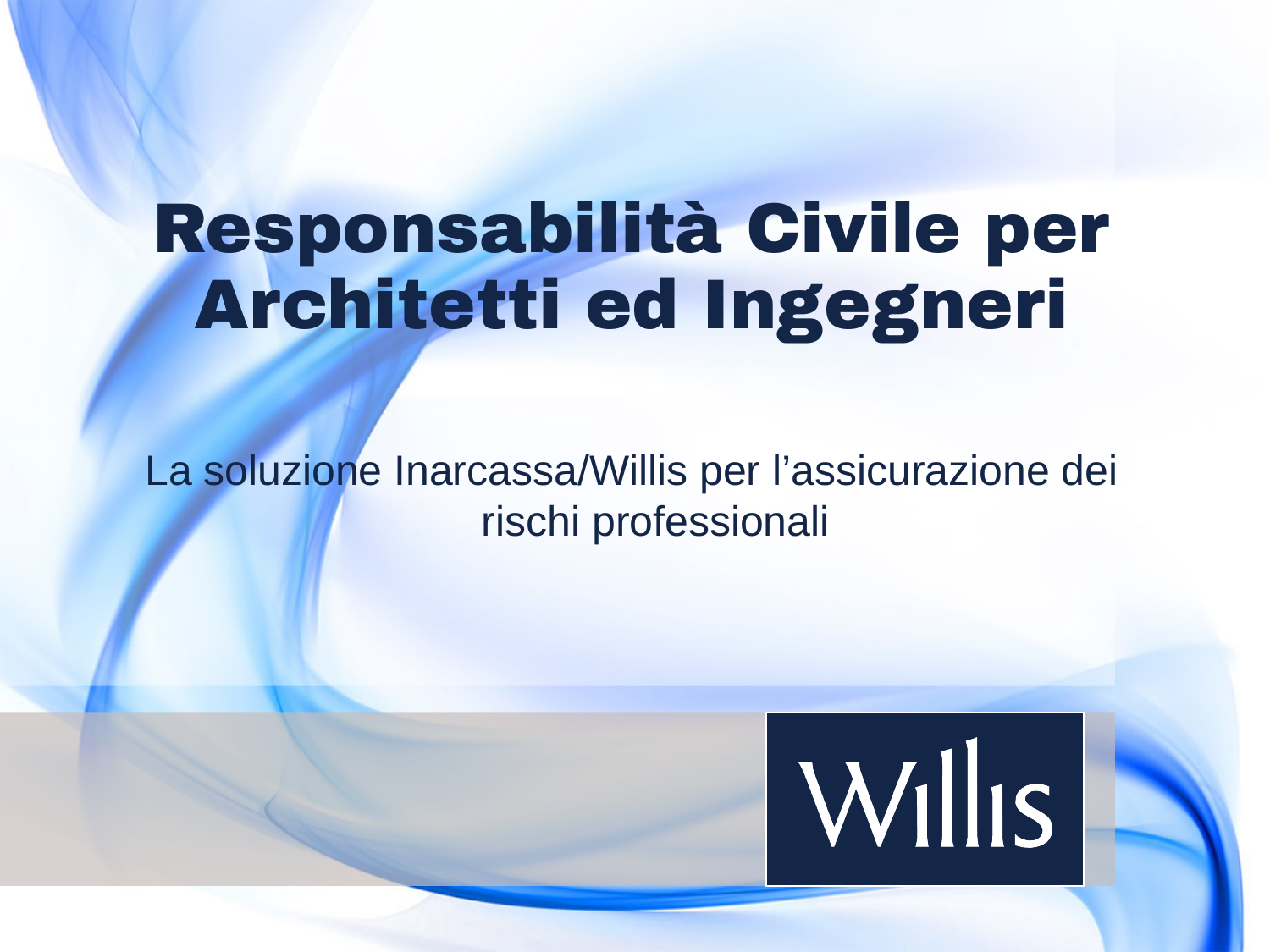

Responsabilità Civile per Architetti ed Ingegneri
La soluzione Inarcassa/Willis per l’assicurazione dei rischi professionali